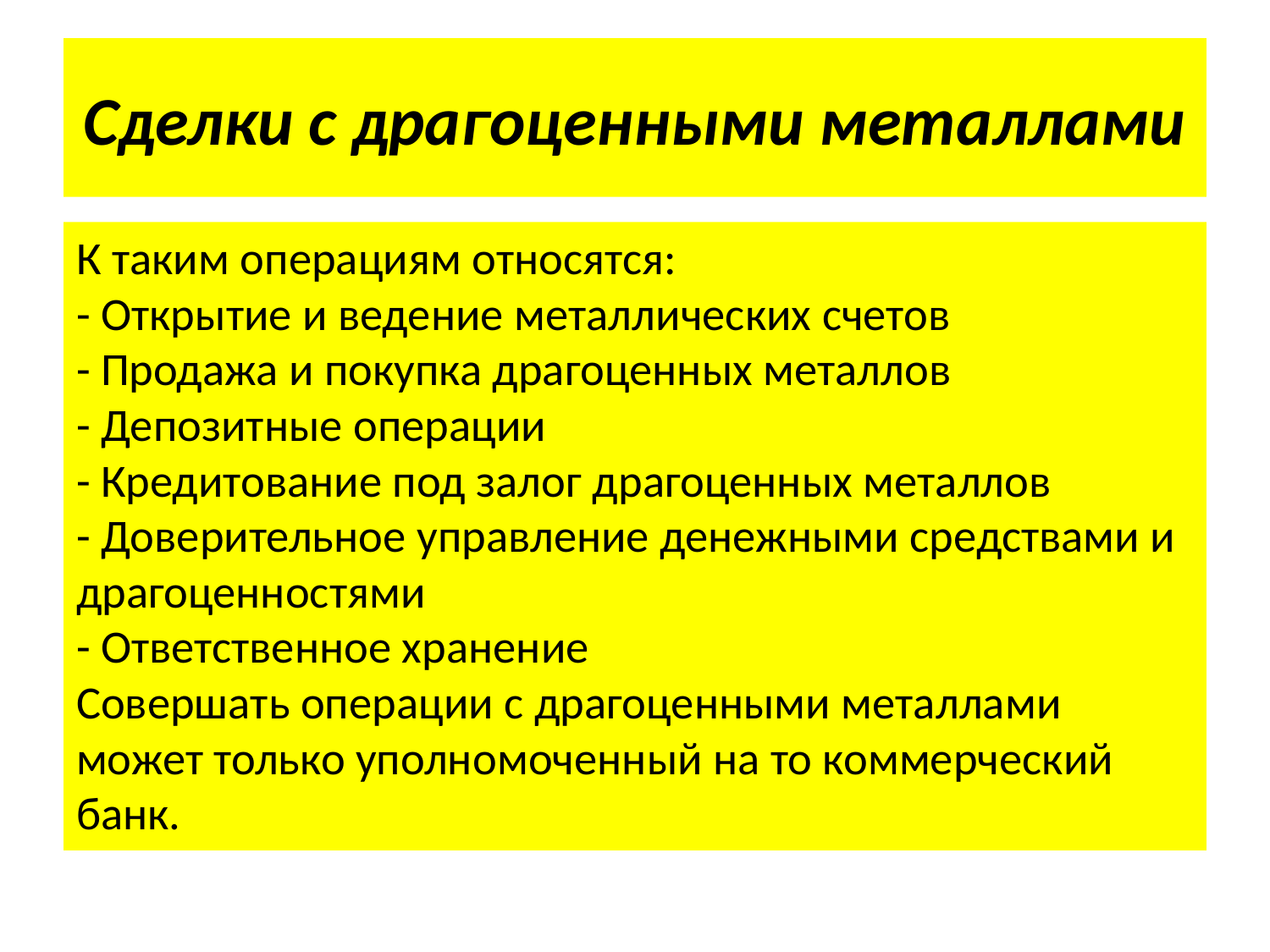

# Сделки с драгоценными металлами
К таким операциям относятся:
- Открытие и ведение металлических счетов
- Продажа и покупка драгоценных металлов
- Депозитные операции
- Кредитование под залог драгоценных металлов
- Доверительное управление денежными средствами и драгоценностями
- Ответственное хранение
Совершать операции с драгоценными металлами может только уполномоченный на то коммерческий банк.